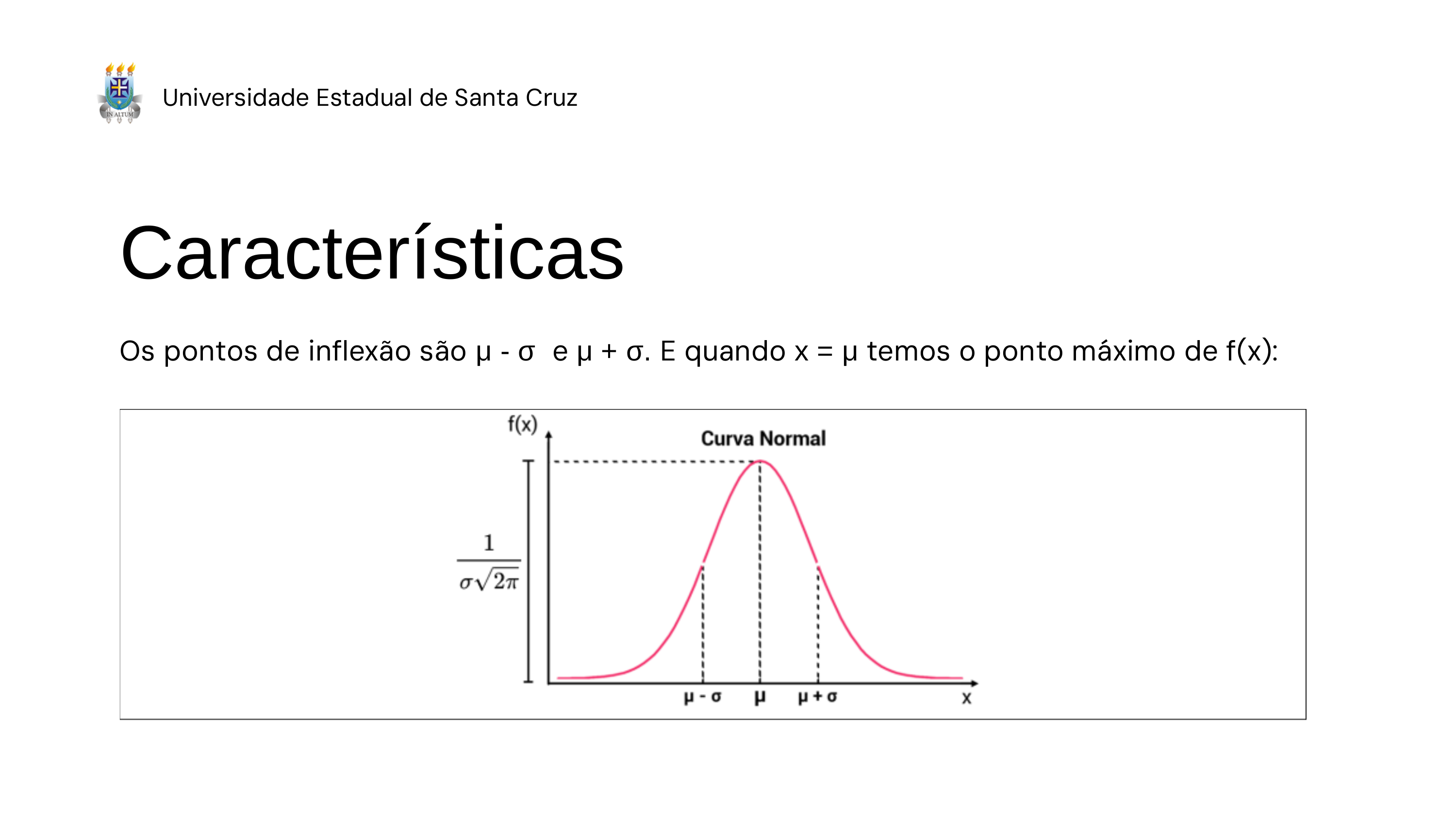

Universidade Estadual de Santa Cruz
Características
Os pontos de inflexão são μ - σ  e μ + σ. E quando x = μ temos o ponto máximo de f(x):